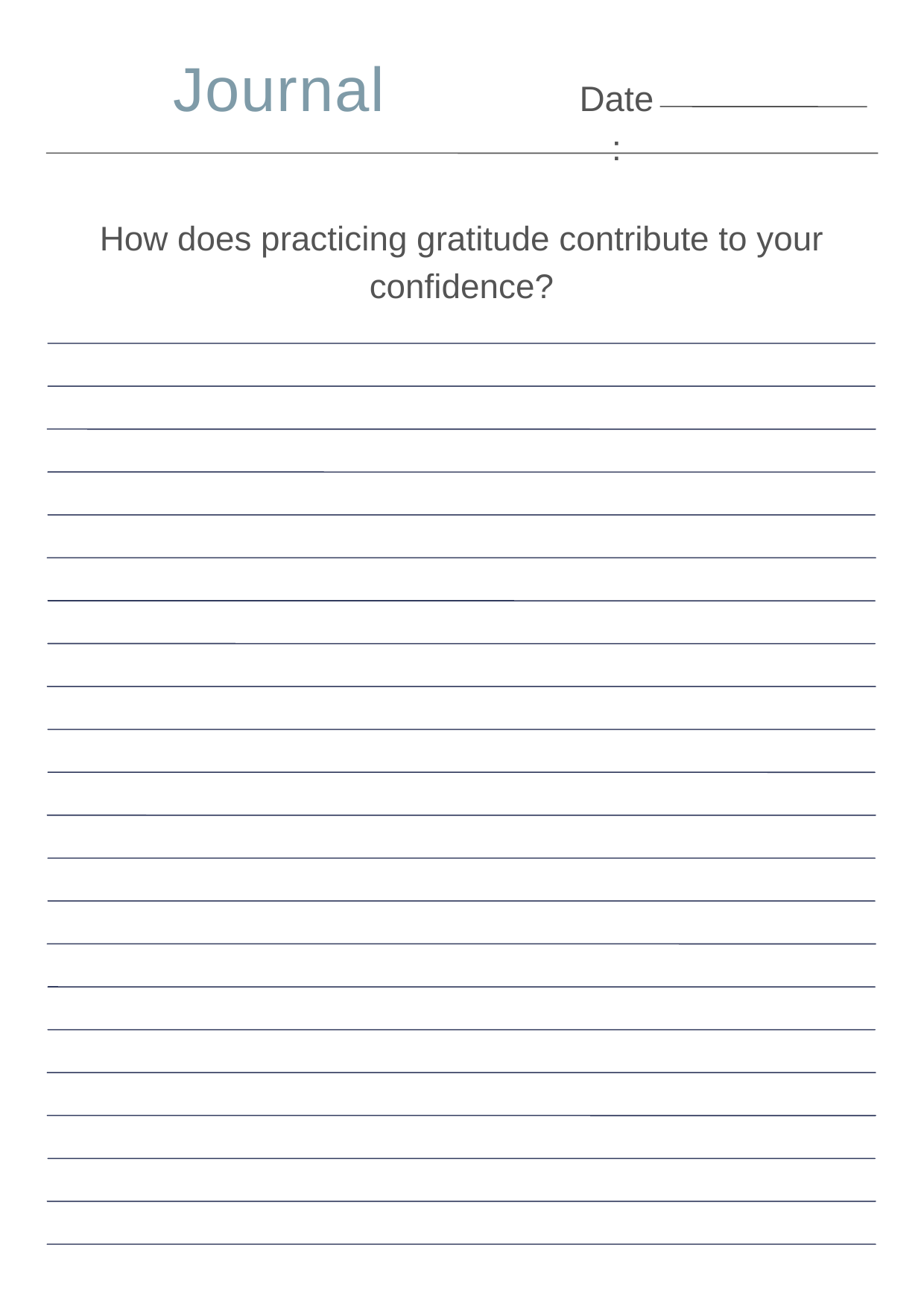

Journal
Date:

How does practicing gratitude contribute to your confidence?